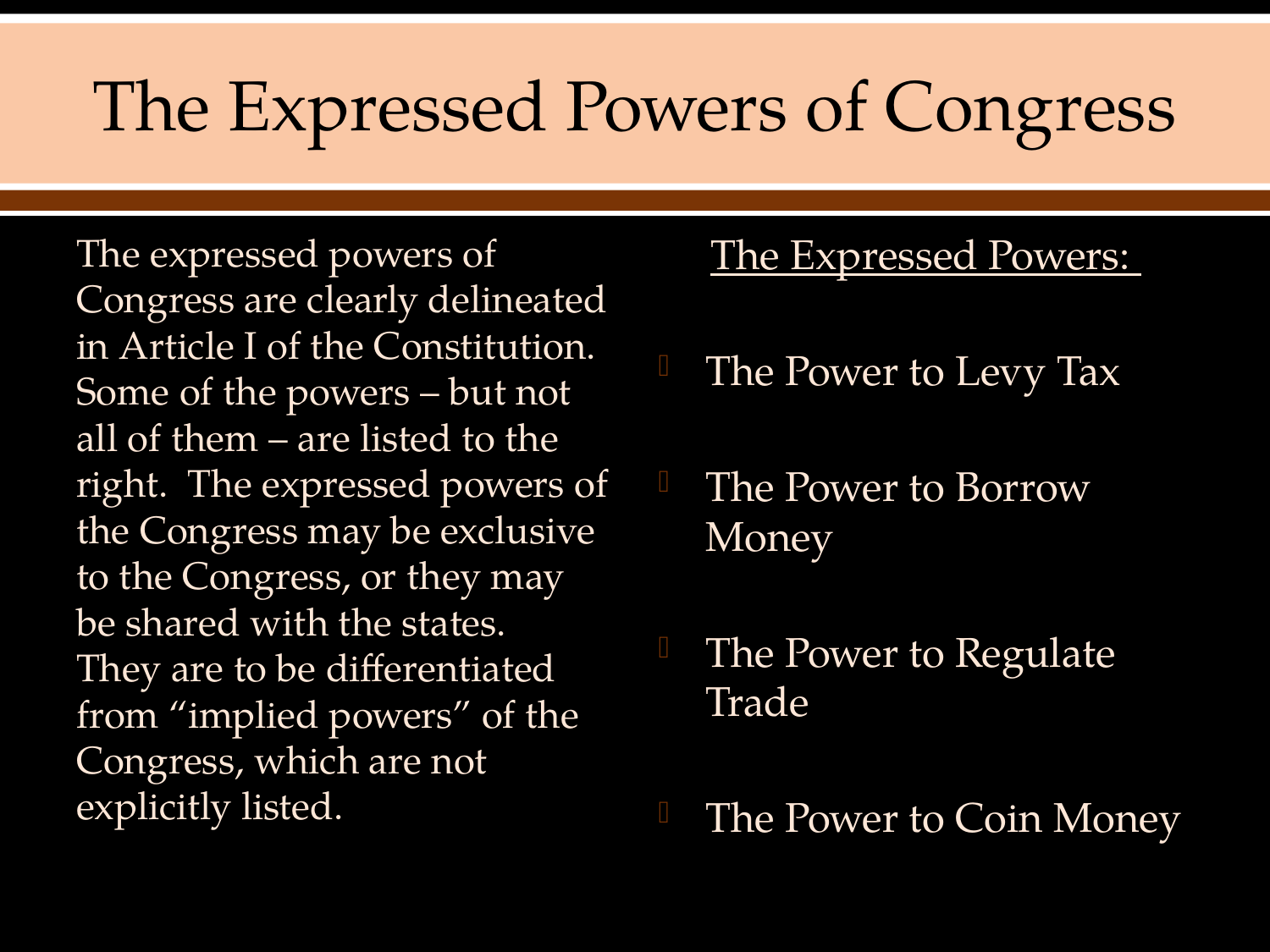

# The Expressed Powers of Congress
The expressed powers of Congress are clearly delineated in Article I of the Constitution.  Some of the powers – but not all of them – are listed to the right.  The expressed powers of the Congress may be exclusive to the Congress, or they may be shared with the states.  They are to be differentiated from “implied powers” of the Congress, which are not explicitly listed.
The Expressed Powers:

The Power to Levy Tax

The Power to Borrow Money

The Power to Regulate Trade

The Power to Coin Money